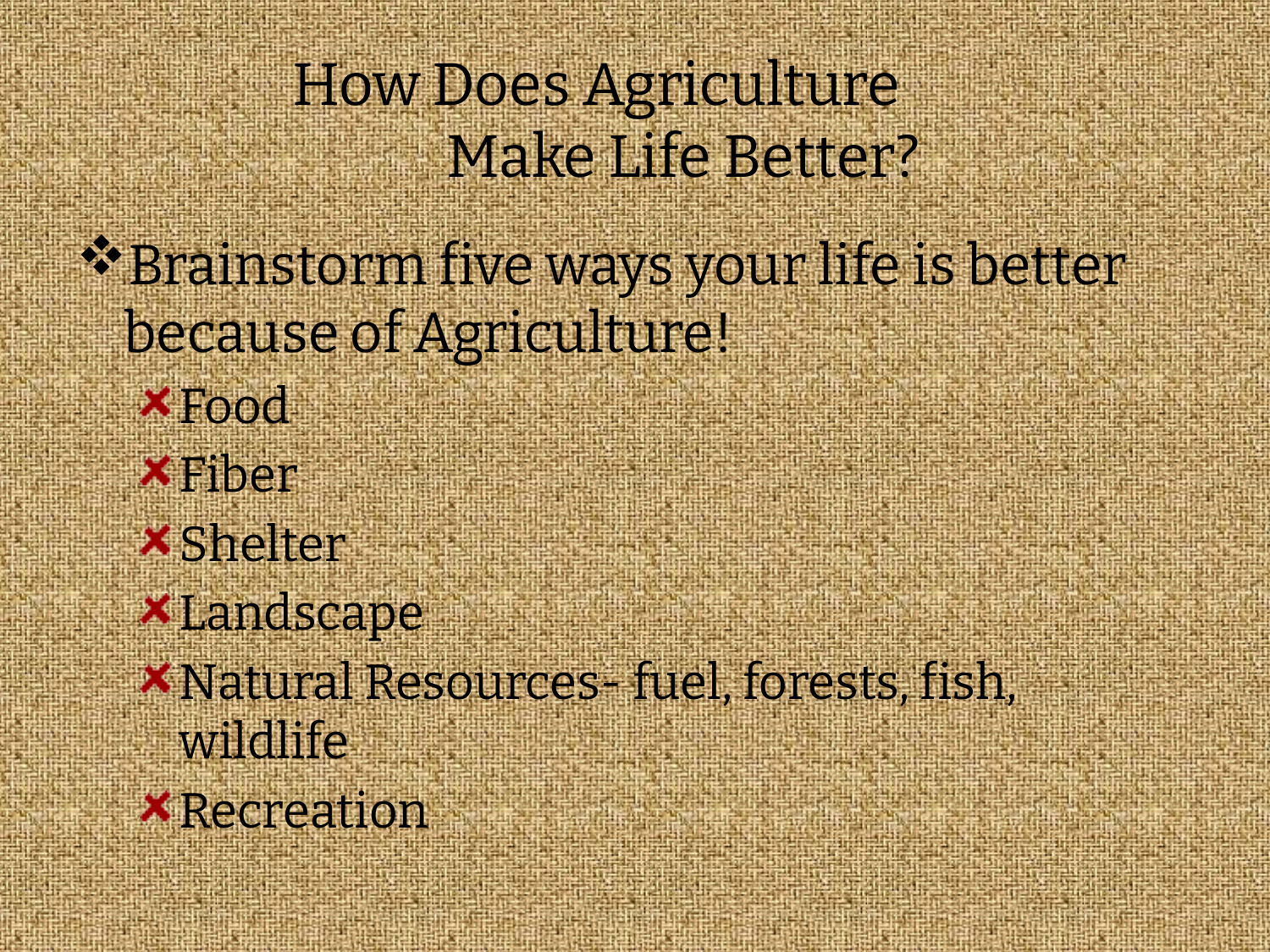

# How Does Agriculture Make Life Better?
Brainstorm five ways your life is better because of Agriculture!
Food
Fiber
Shelter
Landscape
Natural Resources- fuel, forests, fish, wildlife
Recreation